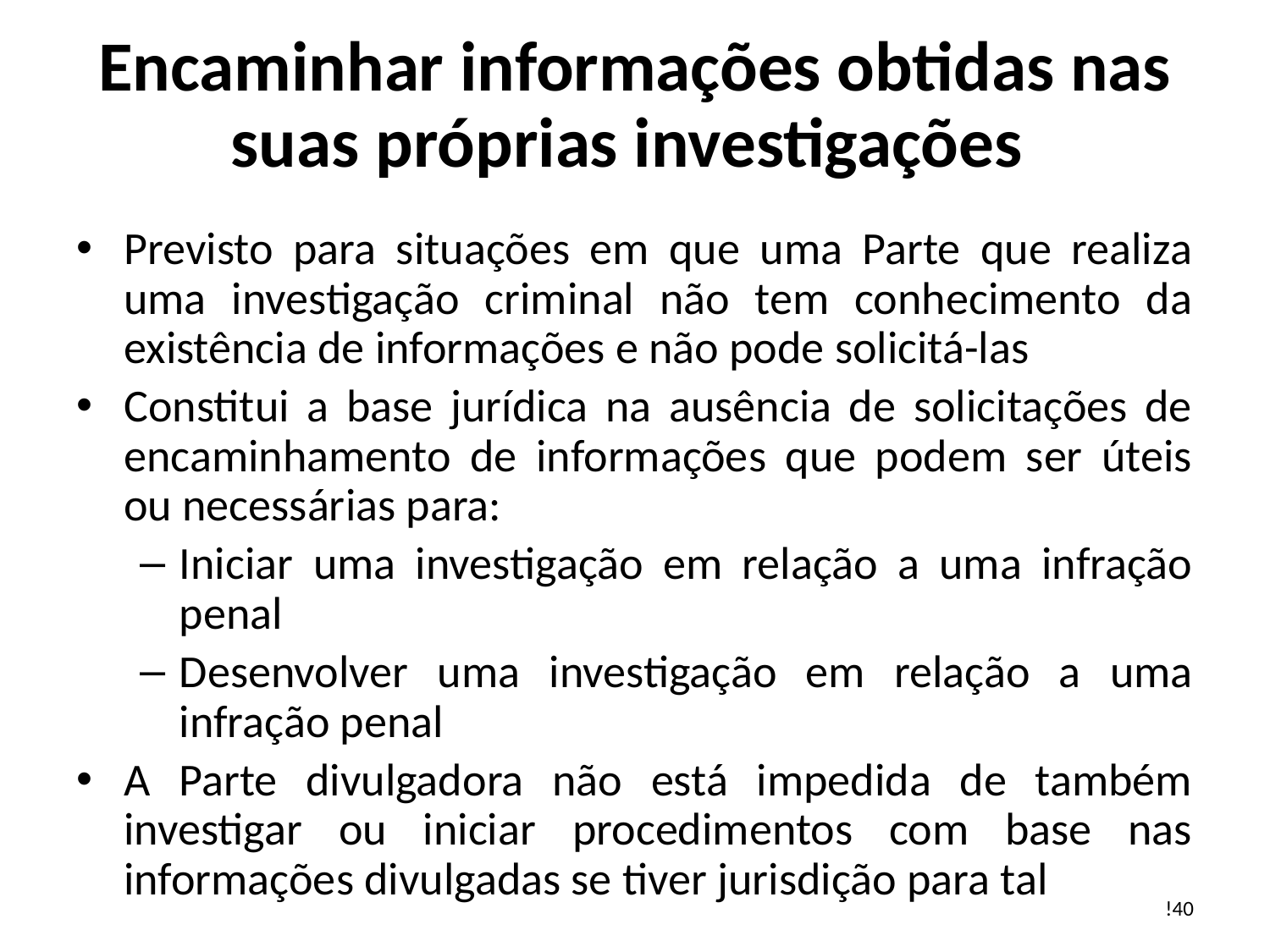

# Encaminhar informações obtidas nas suas próprias investigações
Previsto para situações em que uma Parte que realiza uma investigação criminal não tem conhecimento da existência de informações e não pode solicitá-las
Constitui a base jurídica na ausência de solicitações de encaminhamento de informações que podem ser úteis ou necessárias para:
Iniciar uma investigação em relação a uma infração penal
Desenvolver uma investigação em relação a uma infração penal
A Parte divulgadora não está impedida de também investigar ou iniciar procedimentos com base nas informações divulgadas se tiver jurisdição para tal
!40